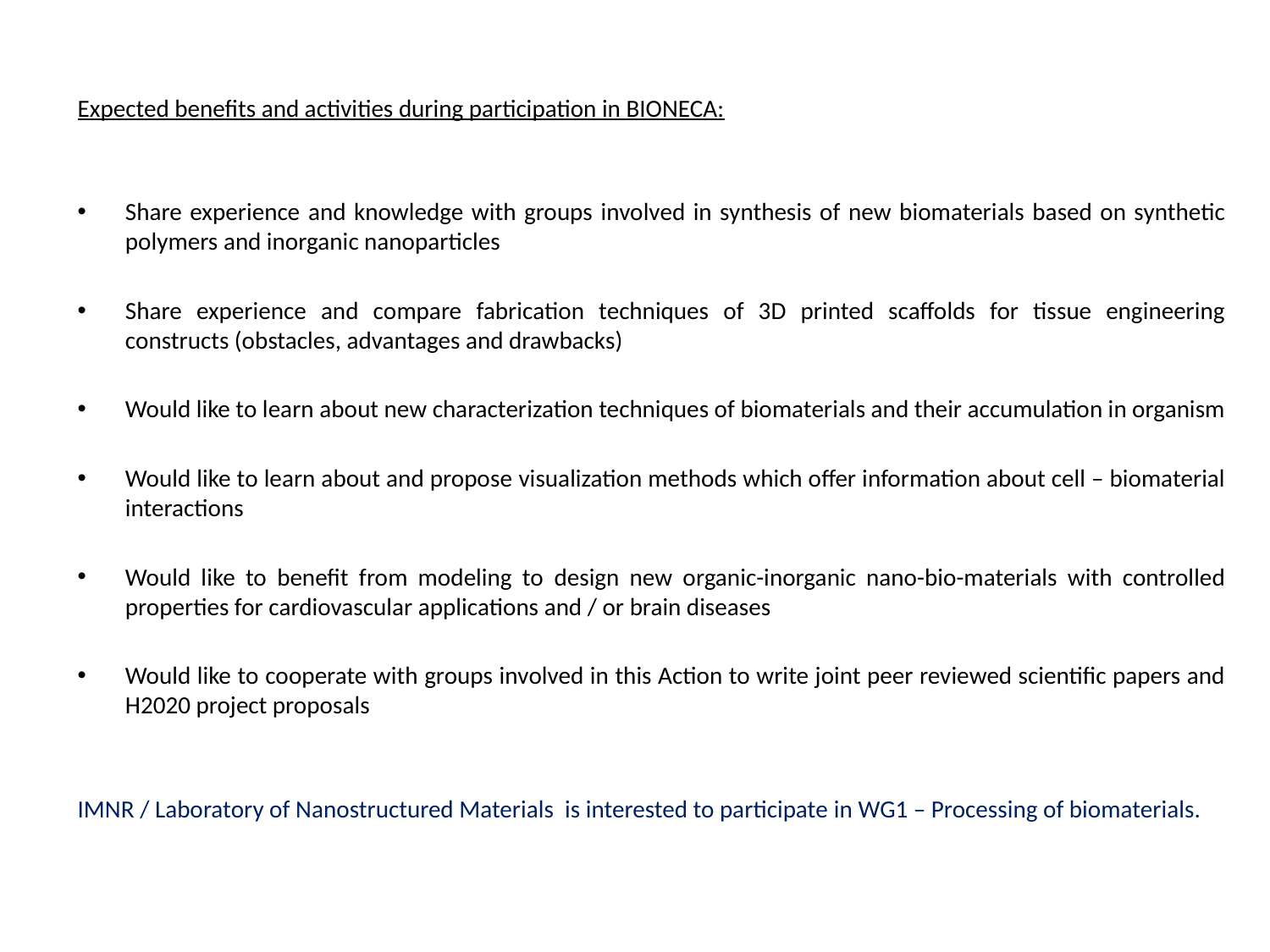

Expected benefits and activities during participation in BIONECA:

Share experience and knowledge with groups involved in synthesis of new biomaterials based on synthetic polymers and inorganic nanoparticles

Share experience and compare fabrication techniques of 3D printed scaffolds for tissue engineering constructs (obstacles, advantages and drawbacks)

Would like to learn about new characterization techniques of biomaterials and their accumulation in organism

Would like to learn about and propose visualization methods which offer information about cell – biomaterial interactions

Would like to benefit from modeling to design new organic-inorganic nano-bio-materials with controlled properties for cardiovascular applications and / or brain diseases

Would like to cooperate with groups involved in this Action to write joint peer reviewed scientific papers and H2020 project proposals

IMNR / Laboratory of Nanostructured Materials  is interested to participate in WG1 – Processing of biomaterials.